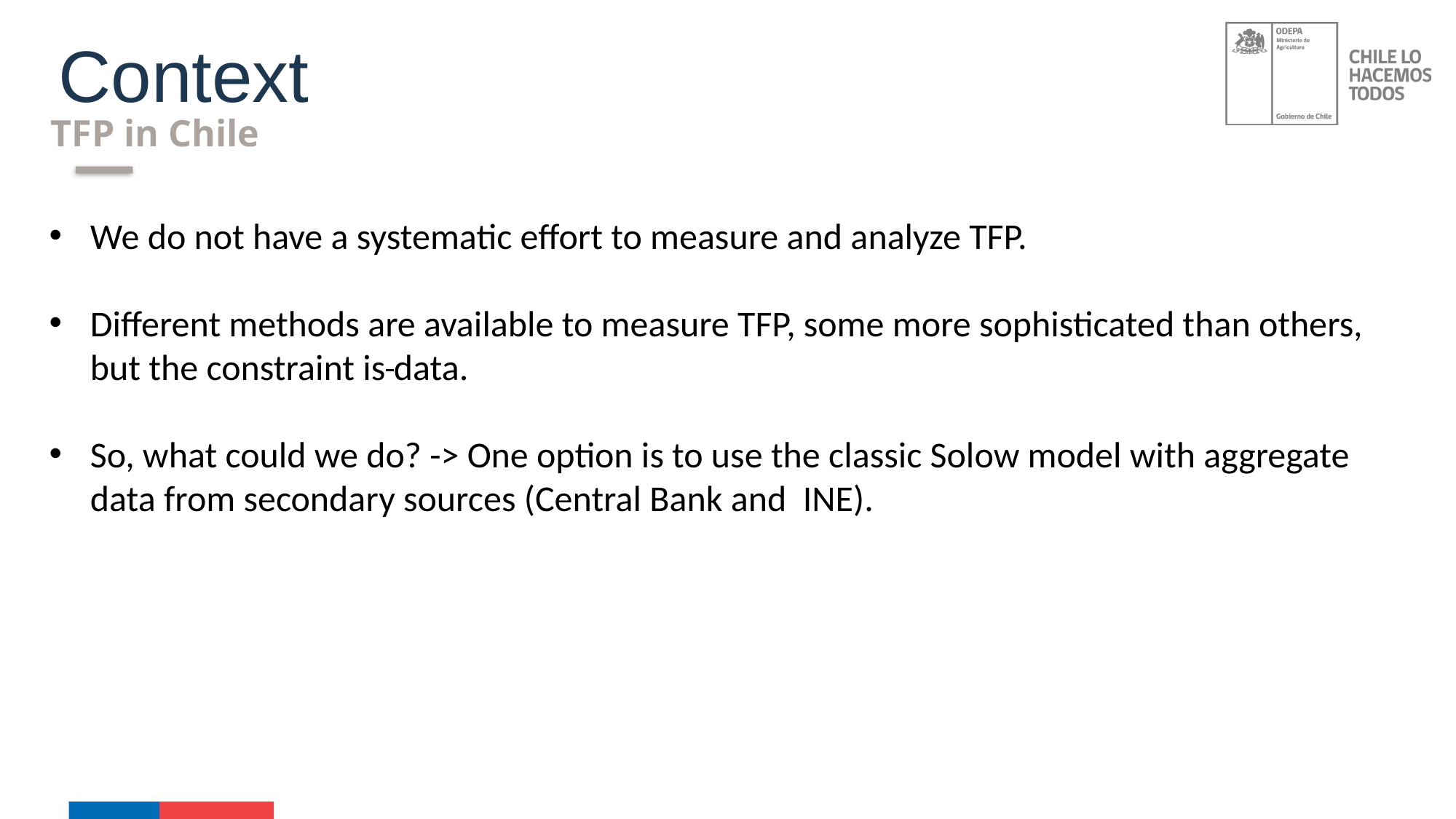

Context
TFP in Chile

We do not have a systematic effort to measure and analyze TFP.

Different methods are available to measure TFP, some more sophisticated than others, but the constraint is data.

So, what could we do? -> One option is to use the classic Solow model with aggregate data from secondary sources (Central Bank and  INE).

### Chart

| Category |
|---|